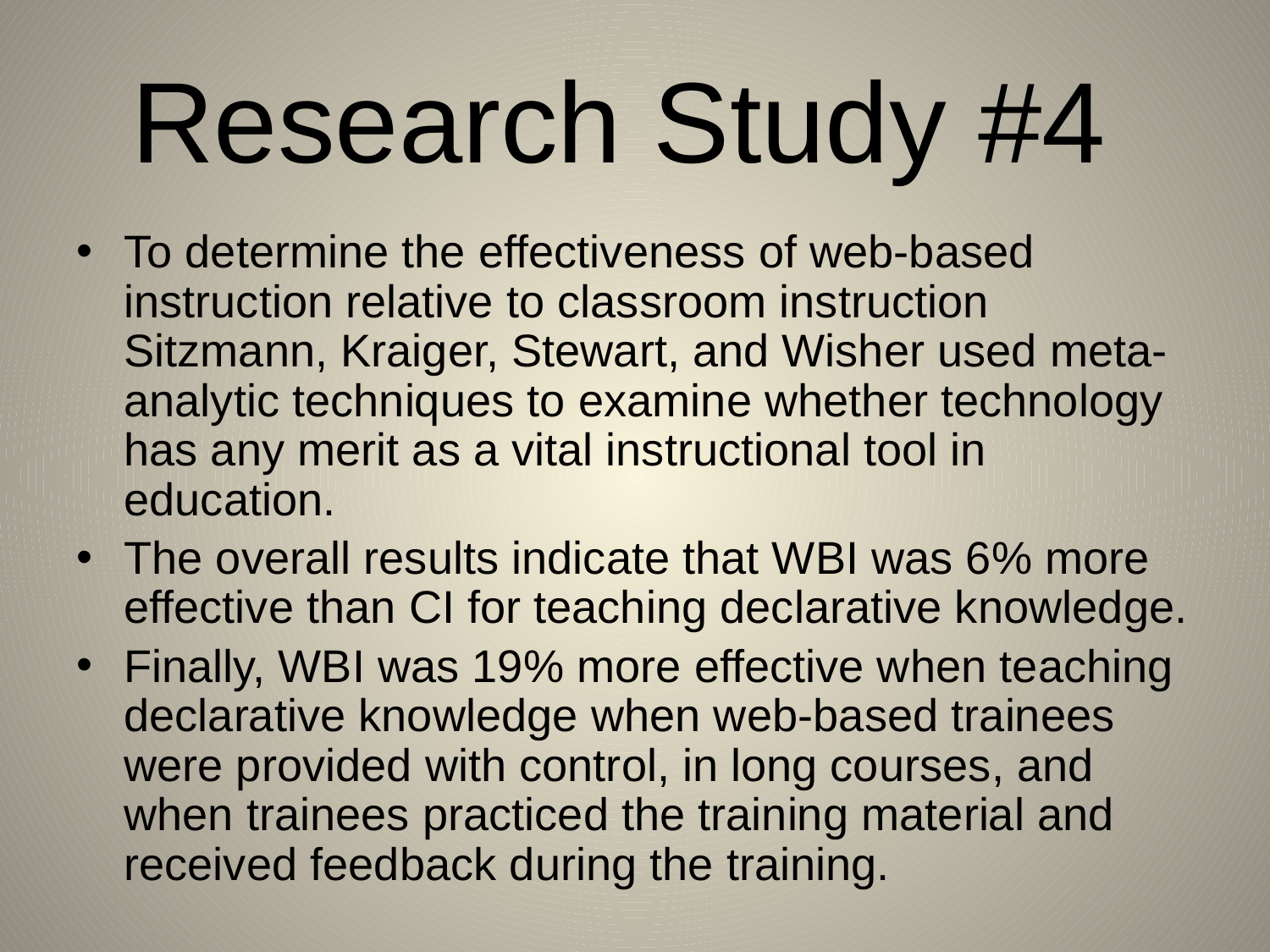

# Research Study #4
To determine the effectiveness of web-based instruction relative to classroom instruction Sitzmann, Kraiger, Stewart, and Wisher used meta-analytic techniques to examine whether technology has any merit as a vital instructional tool in education.
The overall results indicate that WBI was 6% more effective than CI for teaching declarative knowledge.
Finally, WBI was 19% more effective when teaching declarative knowledge when web-based trainees were provided with control, in long courses, and when trainees practiced the training material and received feedback during the training.